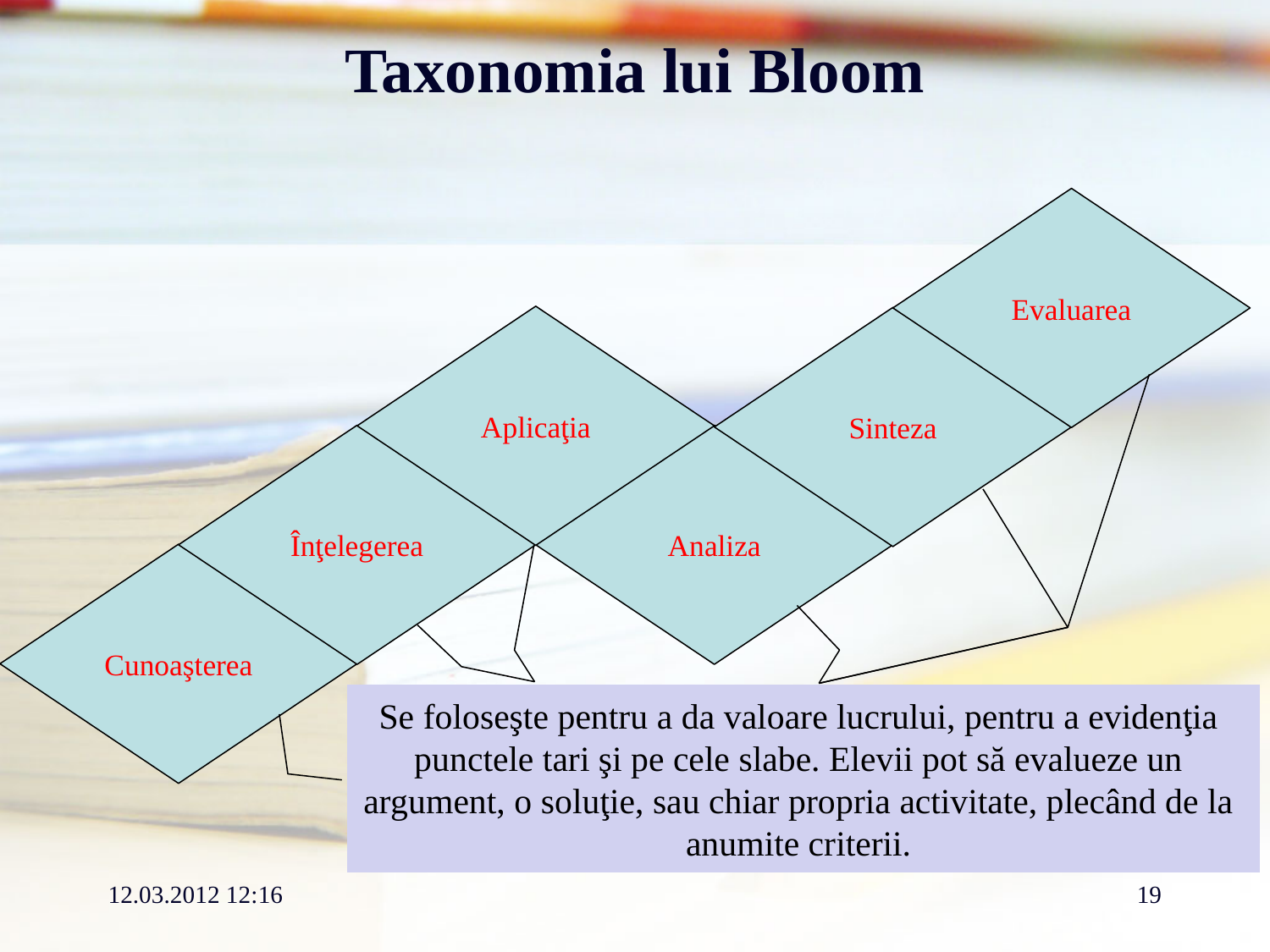

# Taxonomia lui Bloom
Evaluarea
Aplicaţia
Sinteza
Înţelegerea
Analiza
Cunoaşterea
Este doar abilitatea de memorare
Înseamnă să poţi explica noile cunoştinţe din perspectiva învăţării anterioare şi a experienţei personale, dar înţelegerea va fi completă doar când şi celelalte abilităţi vor fi formate.
Înseamnă să poţi face ceva după ce ţi s-a arătat cum.
Sparge un complex în părţile componente şi apoi priveşte părţile în amănunt.
Implică rezolvarea de probleme sau întocmirea unui referat, ea solicită elevului să decidă cum va aborda sarcina de lucru, utilizând acele abilităţi, cunoştinţe, experienţe care sunt relevante pentru sarcina de lucru.
Se foloseşte pentru a da valoare lucrului, pentru a evidenţia punctele tari şi pe cele slabe. Elevii pot să evalueze un argument, o soluţie, sau chiar propria activitate, plecând de la anumite criterii.
12.03.2012 12:16
19